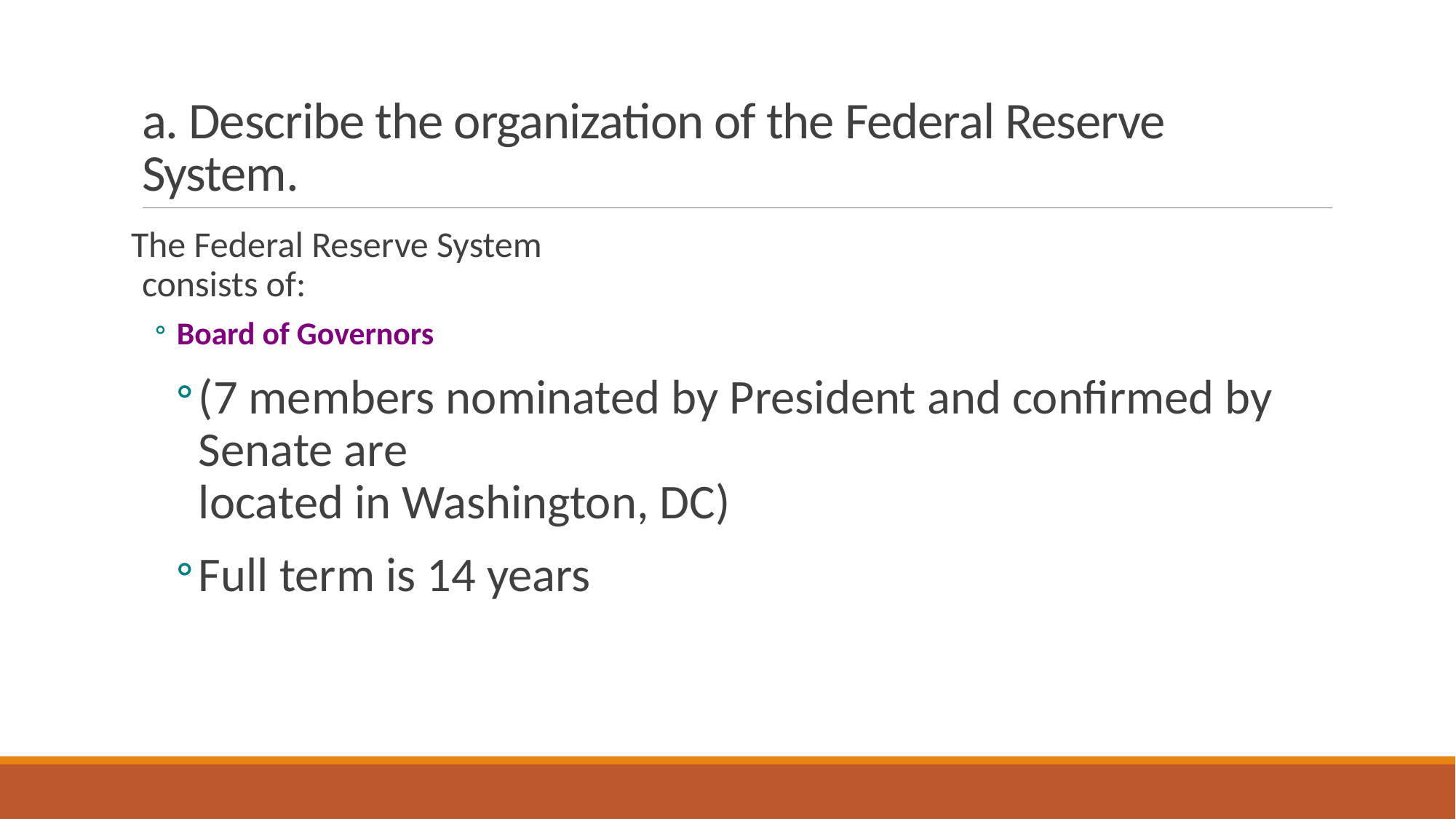

# a. Describe the organization of the Federal Reserve System.
The Federal Reserve System
consists of:
Board of Governors
(7 members nominated by President and confirmed by Senate are
located in Washington, DC)
Full term is 14 years